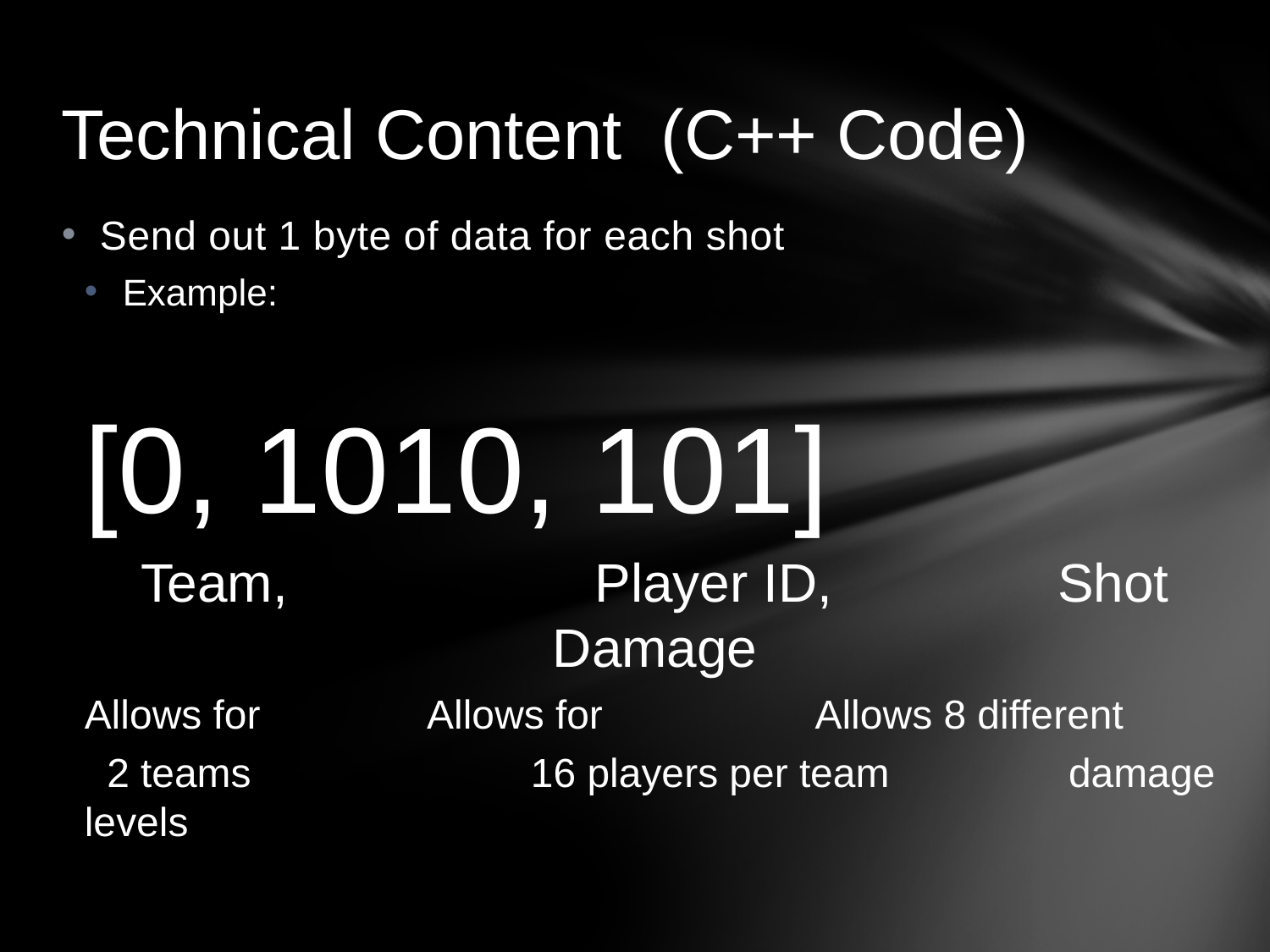

# Technical Content  (C++ Code)
Send out 1 byte of data for each shot
Example:

		[0, 1010, 101]
Team,	              Player ID,               Shot Damage
Allows for 		         Allows for  	           Allows 8 different
  2 teams                         16 players per team                damage levels